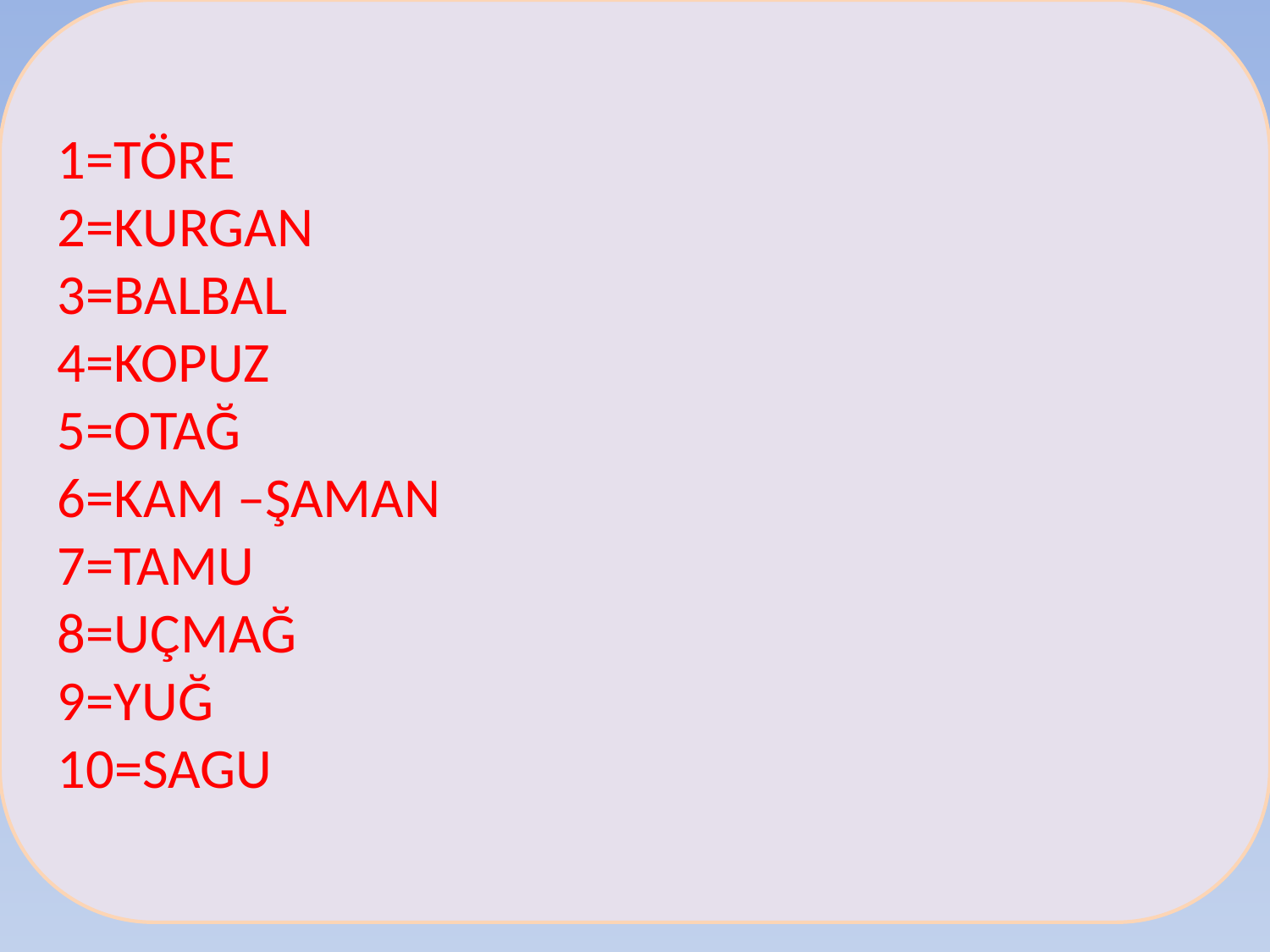

1=TÖRE
2=KURGAN
3=BALBAL
4=KOPUZ
5=OTAĞ
6=KAM –ŞAMAN
7=TAMU
8=UÇMAĞ
9=YUĞ
10=SAGU